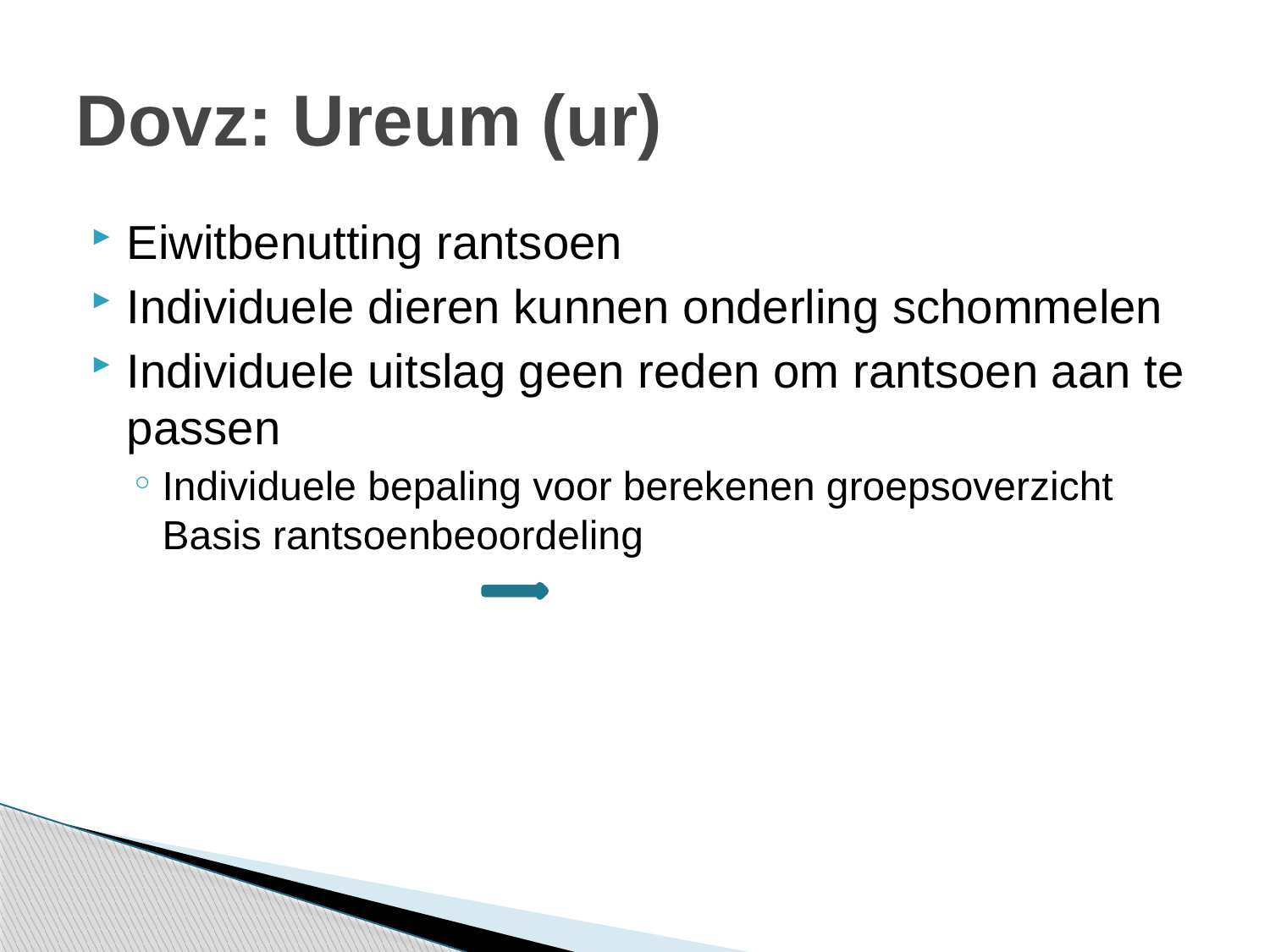

# Dovz: Ureum (ur)
Eiwitbenutting rantsoen
Individuele dieren kunnen onderling schommelen
Individuele uitslag geen reden om rantsoen aan te passen
Individuele bepaling voor berekenen groepsoverzicht      Basis rantsoenbeoordeling